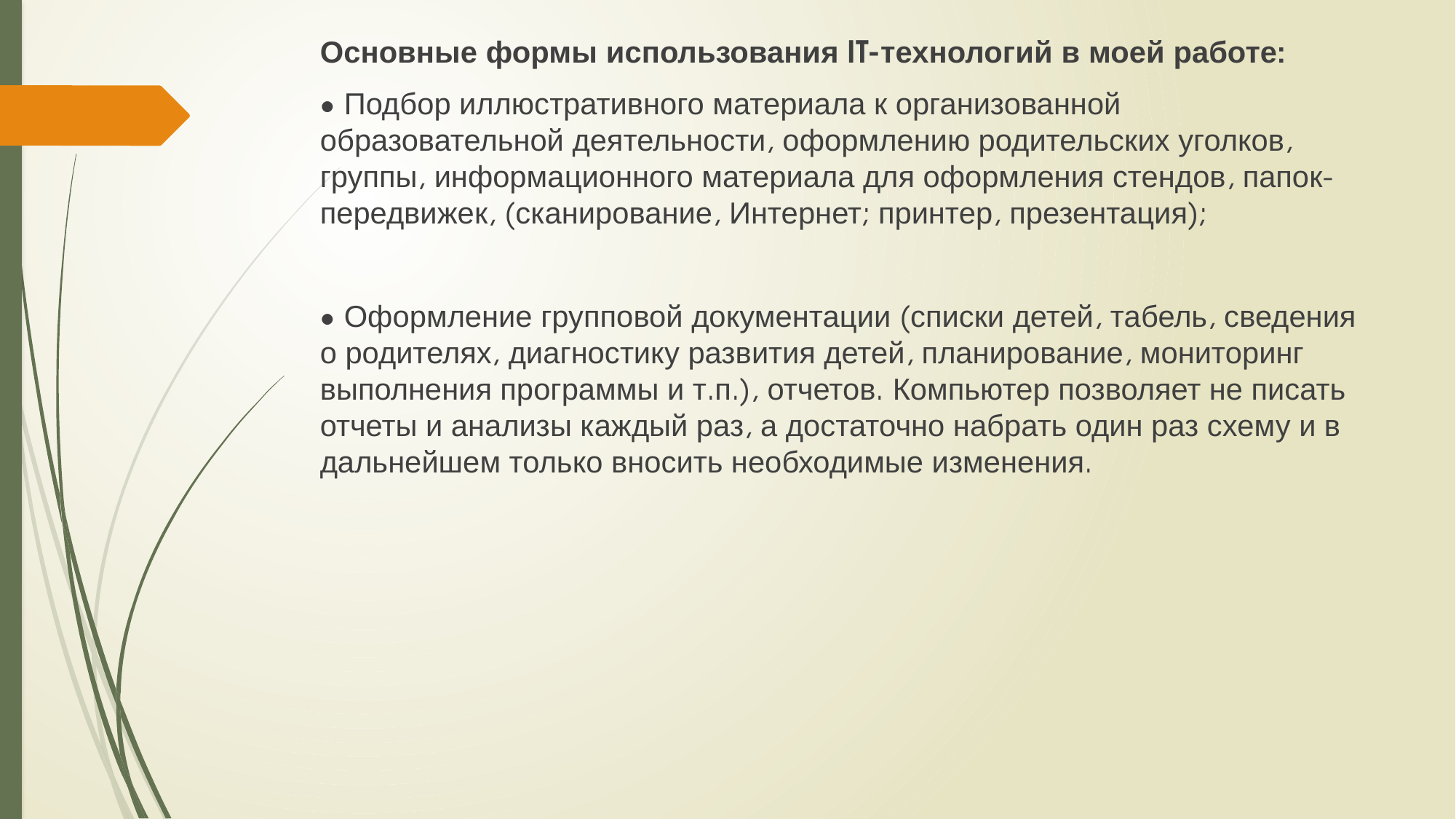

Основные формы использования IT-технологий в моей работе:
• Подбор иллюстративного материала к организованной образовательной деятельности, оформлению родительских уголков, группы, информационного материала для оформления стендов, папок-передвижек, (сканирование, Интернет; принтер, презентация);

• Оформление групповой документации (списки детей, табель, сведения о родителях, диагностику развития детей, планирование, мониторинг выполнения программы и т.п.), отчетов. Компьютер позволяет не писать отчеты и анализы каждый раз, а достаточно набрать один раз схему и в дальнейшем только вносить необходимые изменения.